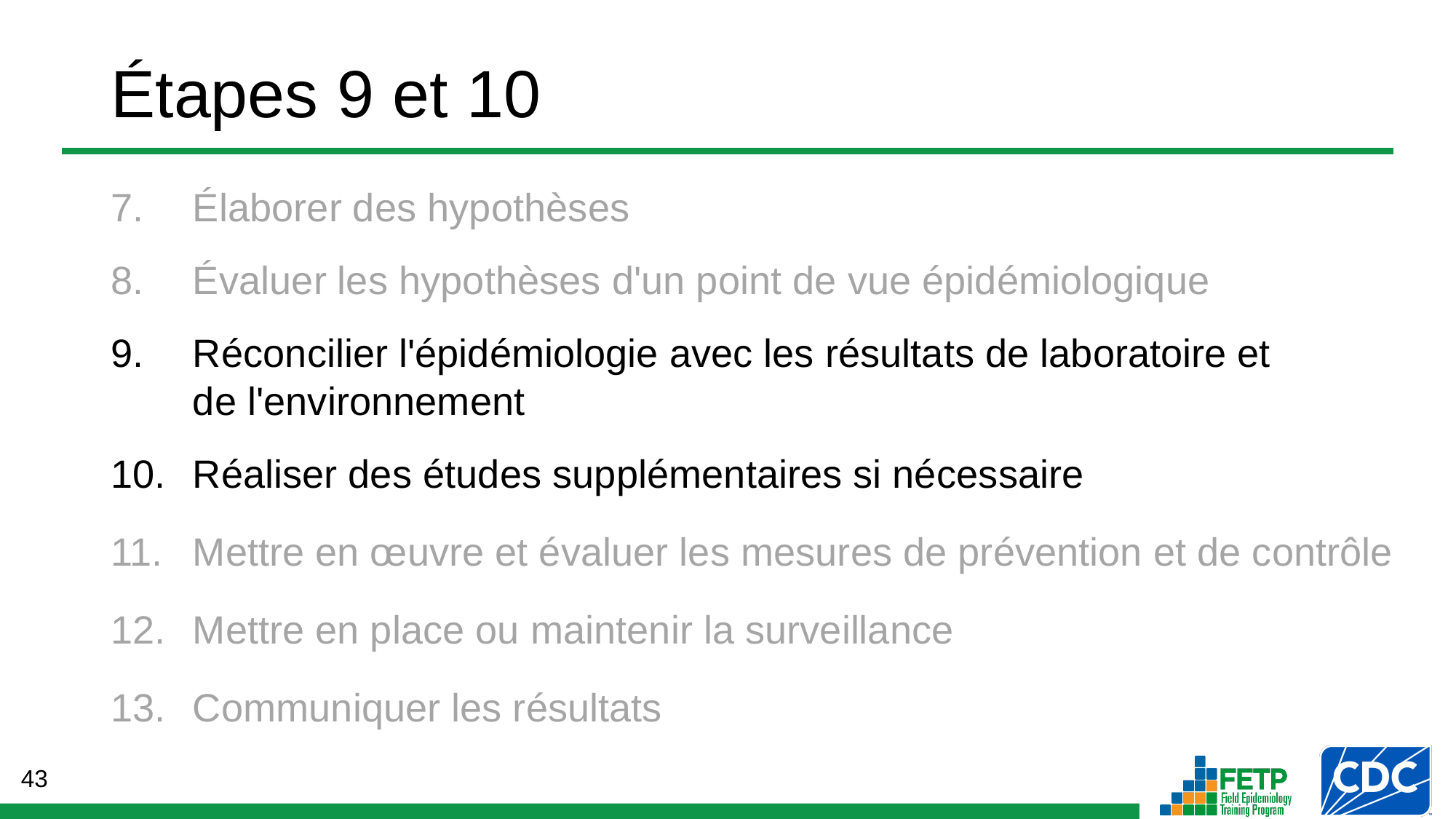

# Étapes 9 et 10
Élaborer des hypothèses
Évaluer les hypothèses d'un point de vue épidémiologique
Réconcilier l'épidémiologie avec les résultats de laboratoire et
de l'environnement
Réaliser des études supplémentaires si nécessaire
Mettre en œuvre et évaluer les mesures de prévention et de contrôle
Mettre en place ou maintenir la surveillance
Communiquer les résultats